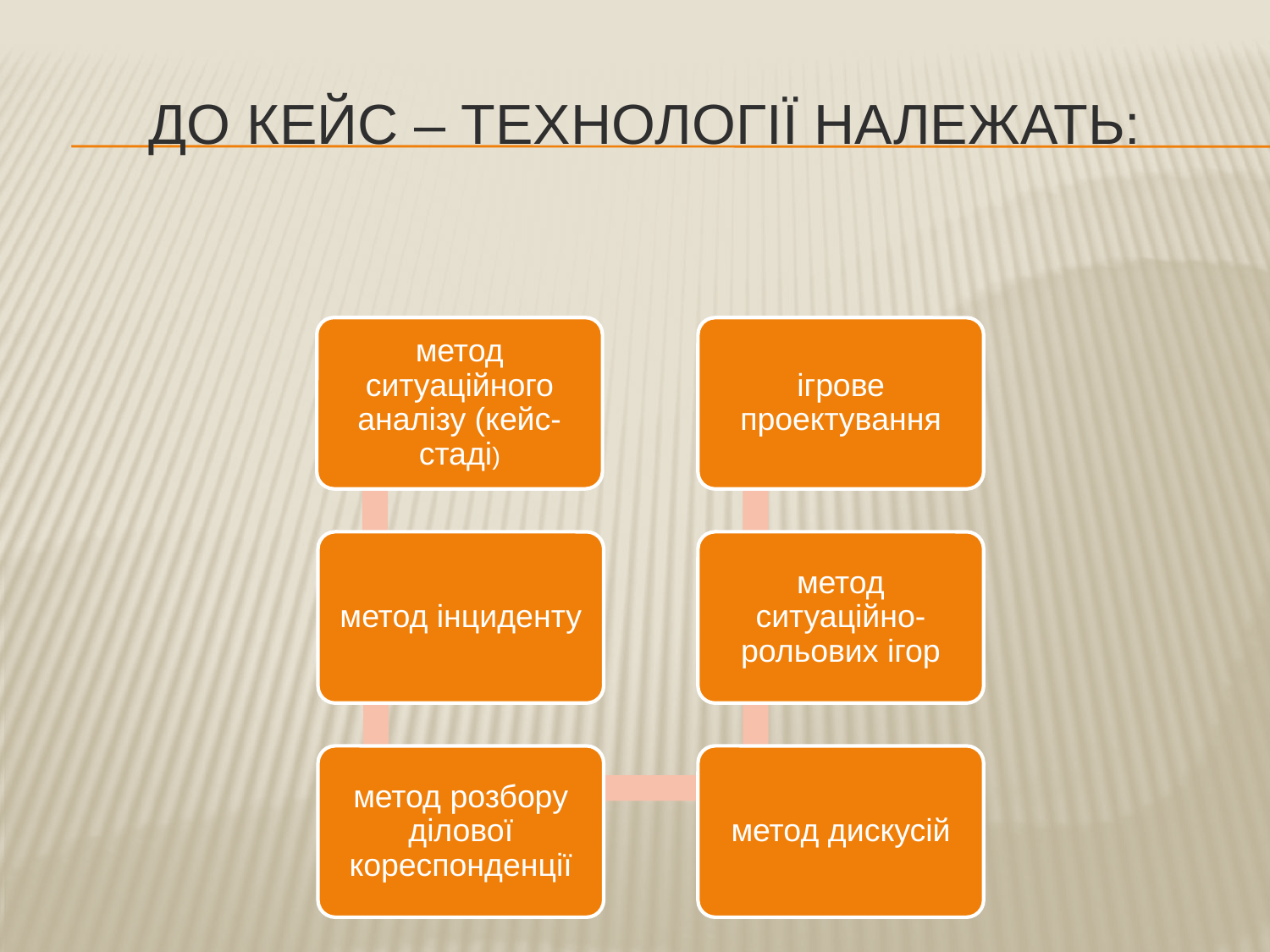

# ДО КЕЙС – ТЕХНОЛОГІЇ НАЛЕЖАТЬ:
метод ситуаційного аналізу (кейс-стаді)
метод інциденту
метод розбору ділової кореспонденції
метод дискусій
метод ситуаційно-рольових ігор
ігрове проектування